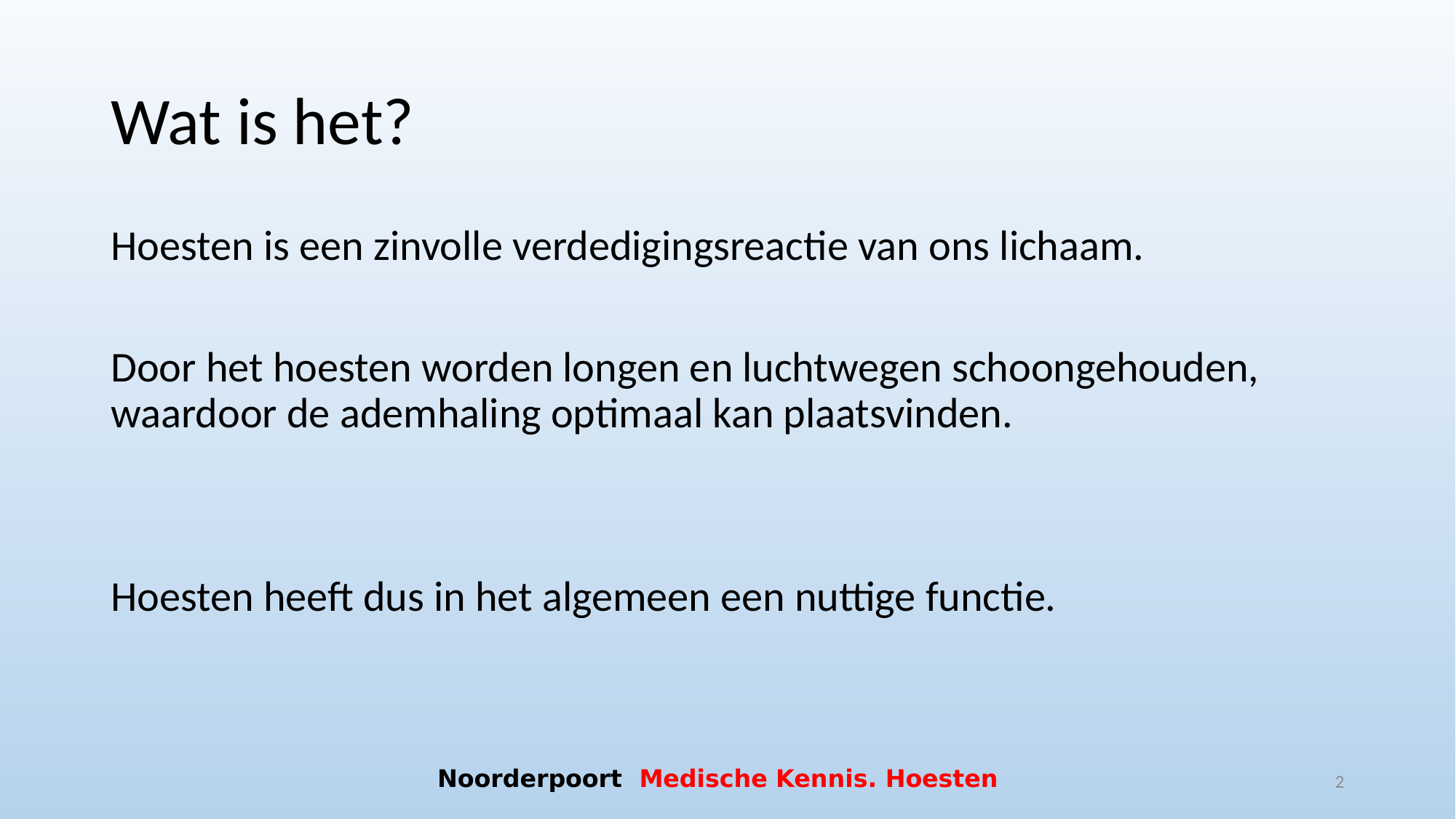

# Wat is het?
Hoesten is een zinvolle verdedigingsreactie van ons lichaam.

Door het hoesten worden longen en luchtwegen schoongehouden, waardoor de ademhaling optimaal kan plaatsvinden.

Hoesten heeft dus in het algemeen een nuttige functie.

Noorderpoort  Medische Kennis. Hoesten
2